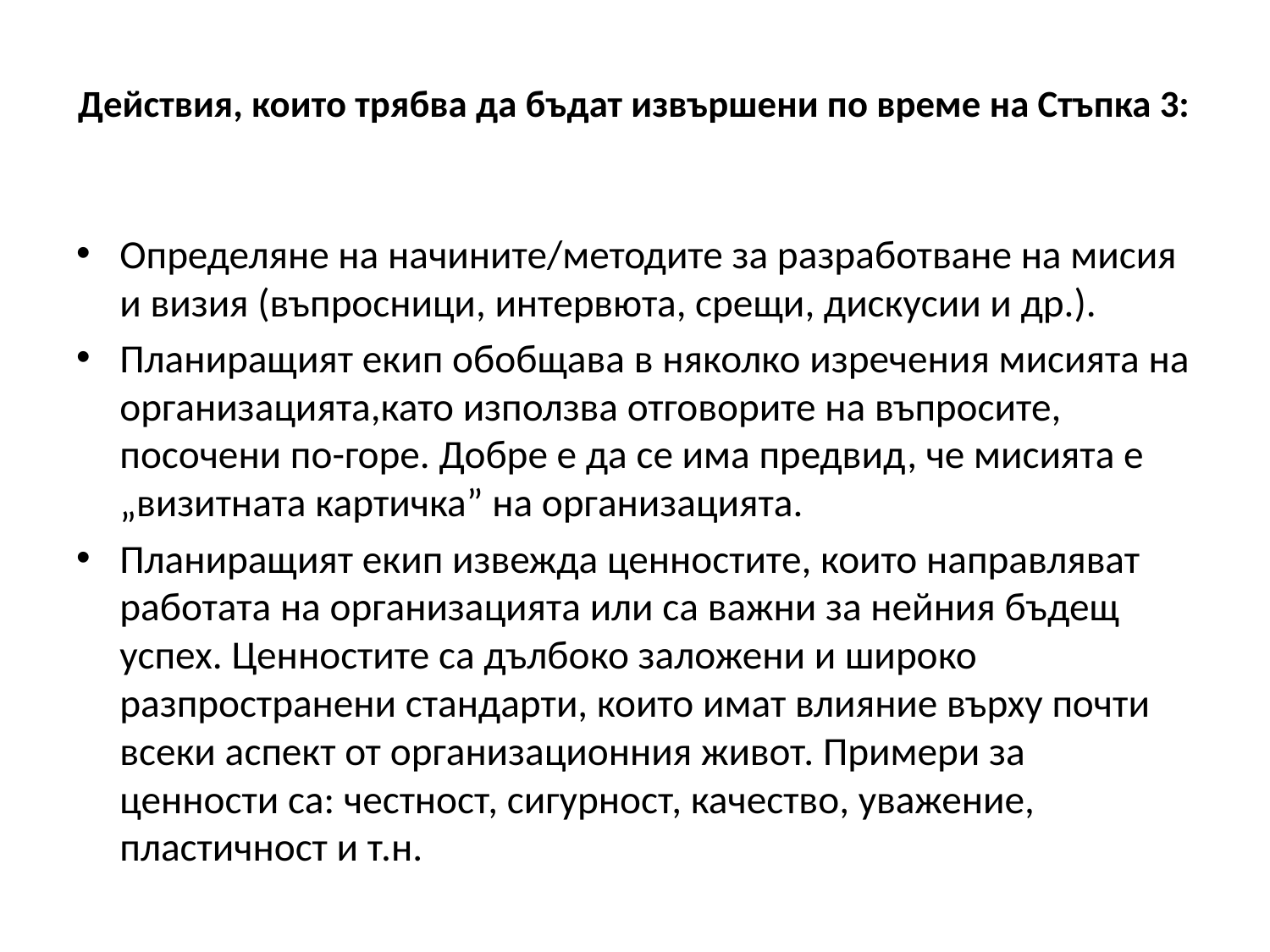

# Действия, които трябва да бъдат извършени по време на Стъпка 3:
Определяне на начините/методите за разработване на мисия и визия (въпросници, интервюта, срещи, дискусии и др.).
Планиращият екип обобщава в няколко изречения мисията на организацията,като използва отговорите на въпросите, посочени по-горе. Добре е да се има предвид, че мисията е „визитната картичка” на организацията.
Планиращият екип извежда ценностите, които направляват работата на организацията или са важни за нейния бъдещ успех. Ценностите са дълбоко заложени и широко разпространени стандарти, които имат влияние върху почти всеки аспект от организационния живот. Примери за ценности са: честност, сигурност, качество, уважение, пластичност и т.н.